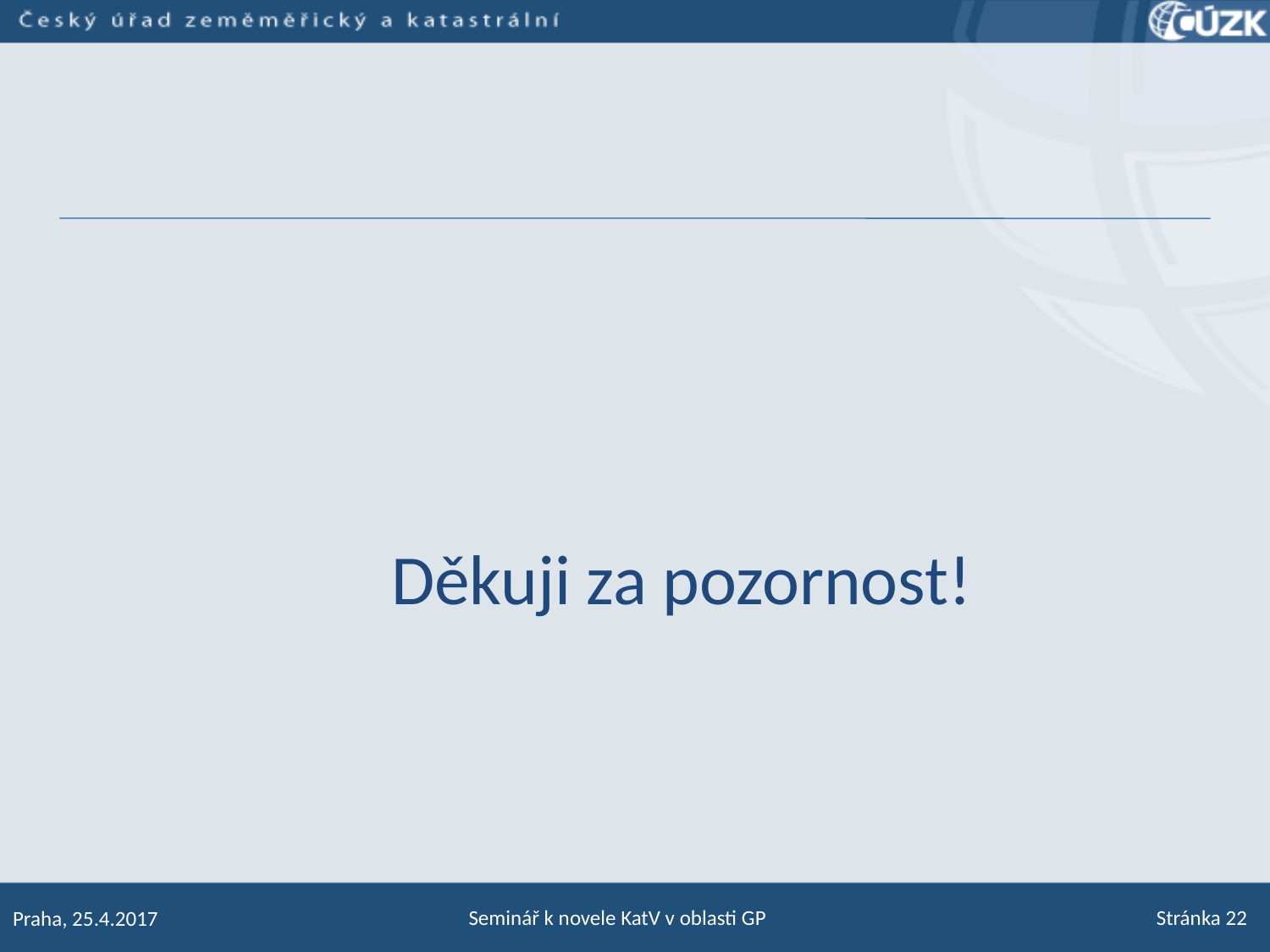

#

Děkuji za pozornost!

Seminář k novele KatV v oblasti GP
Stránka 22
Praha, 25.4.2017